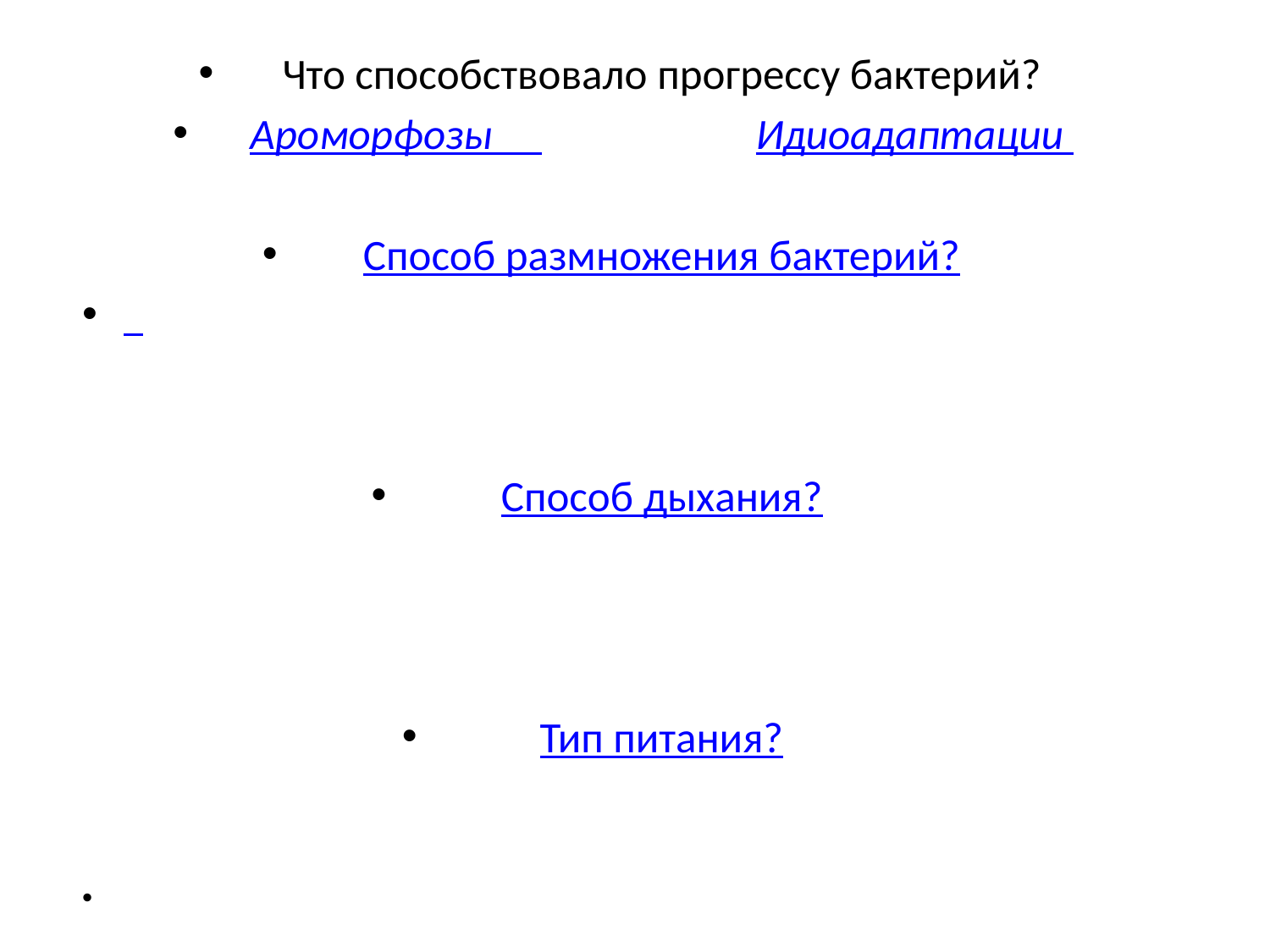

Что способствовало прогрессу бактерий?
Ароморфозы                           Идиоадаптации

Способ размножения бактерий?

Способ дыхания?

Тип питания?